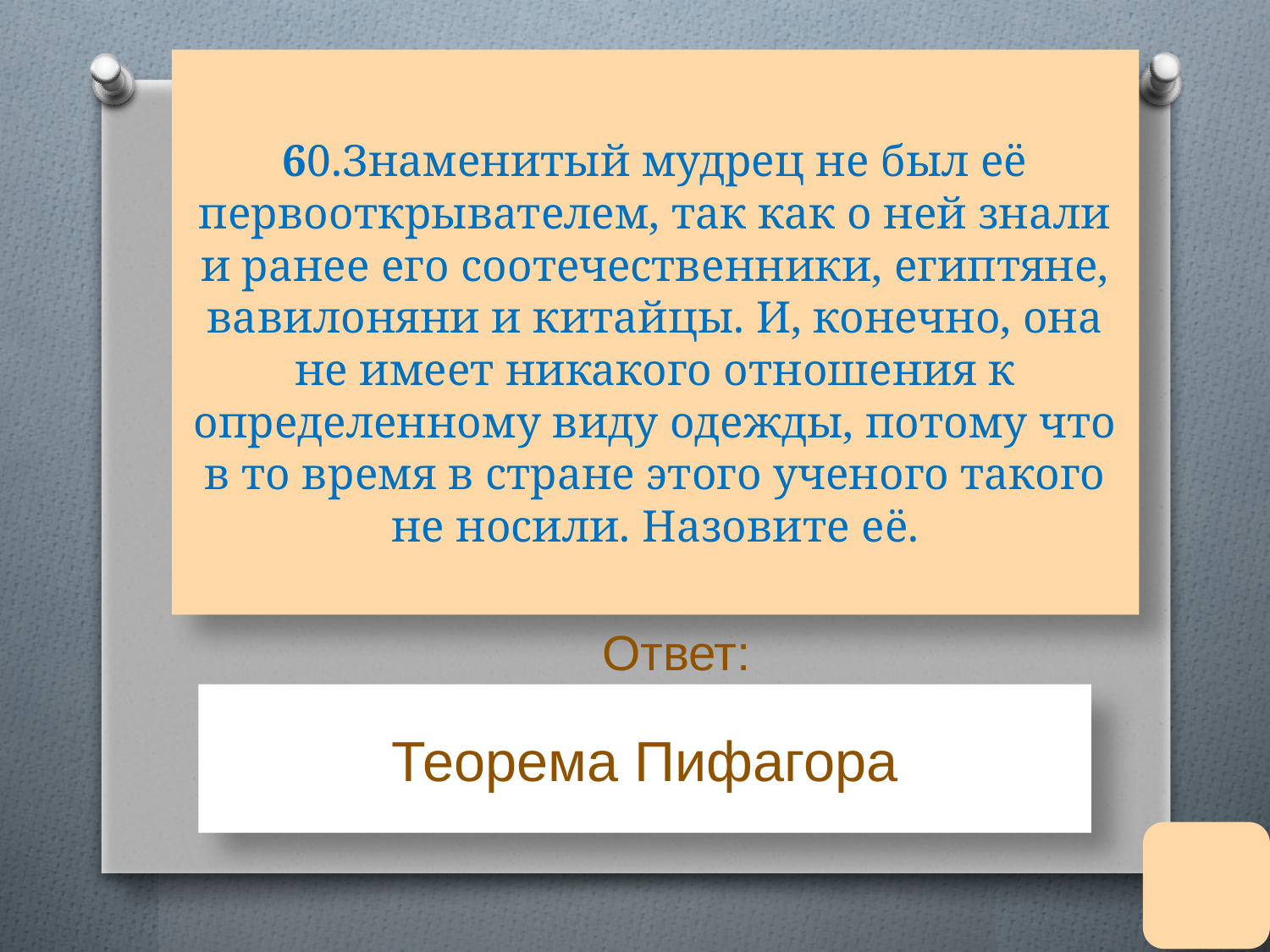

# 60.Знаменитый мудрец не был её первооткрывателем, так как о ней знали и ранее его соотечественники, египтяне, вавилоняни и китайцы. И, конечно, она не имеет никакого отношения к определенному виду одежды, потому что в то время в стране этого ученого такого не носили. Назовите её.
Ответ:
Теорема Пифагора